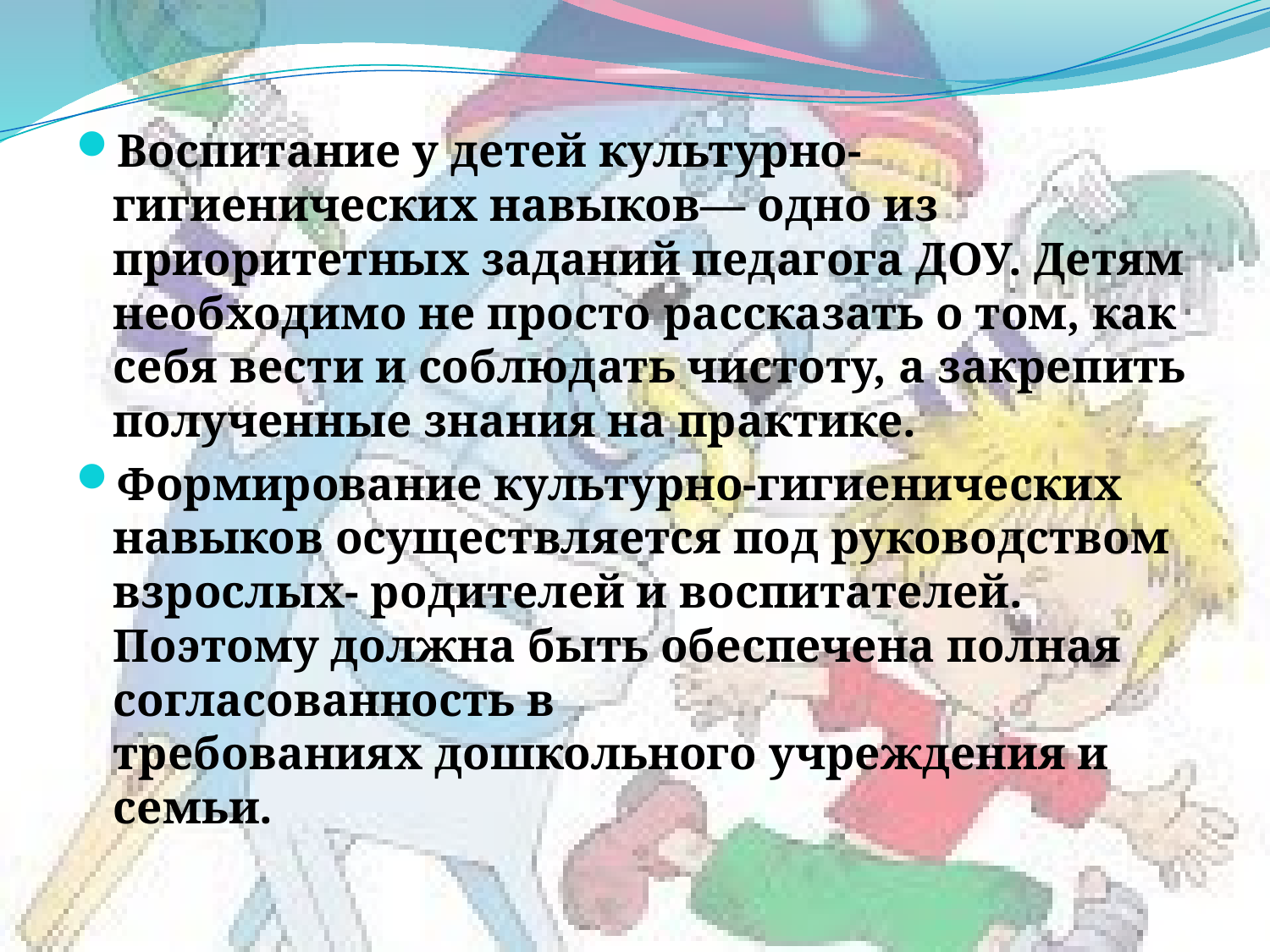

#
Воспитание у детей культурно-гигиенических навыков— одно из приоритетных заданий педагога ДОУ. Детям необходимо не просто рассказать о том, как себя вести и соблюдать чистоту, а закрепить полученные знания на практике.
Формирование культурно-гигиенических навыков осуществляется под руководством взрослых- родителей и воспитателей. Поэтому должна быть обеспечена полная согласованность в требованиях дошкольного учреждения и семьи.